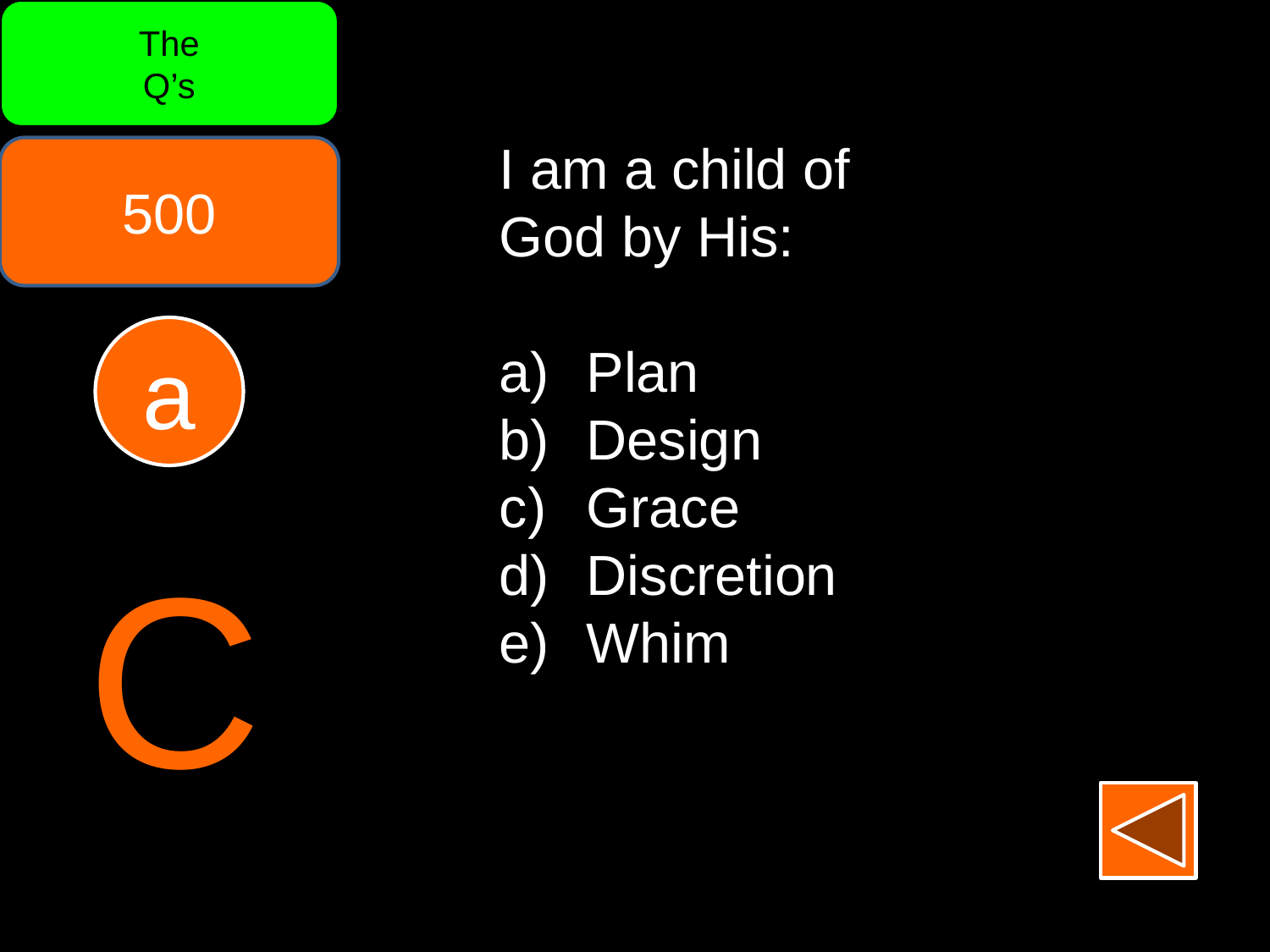

The
Q’s
I am a child of
God by His:

 Plan
 Design
 Grace
 Discretion
 Whim
500
a
C